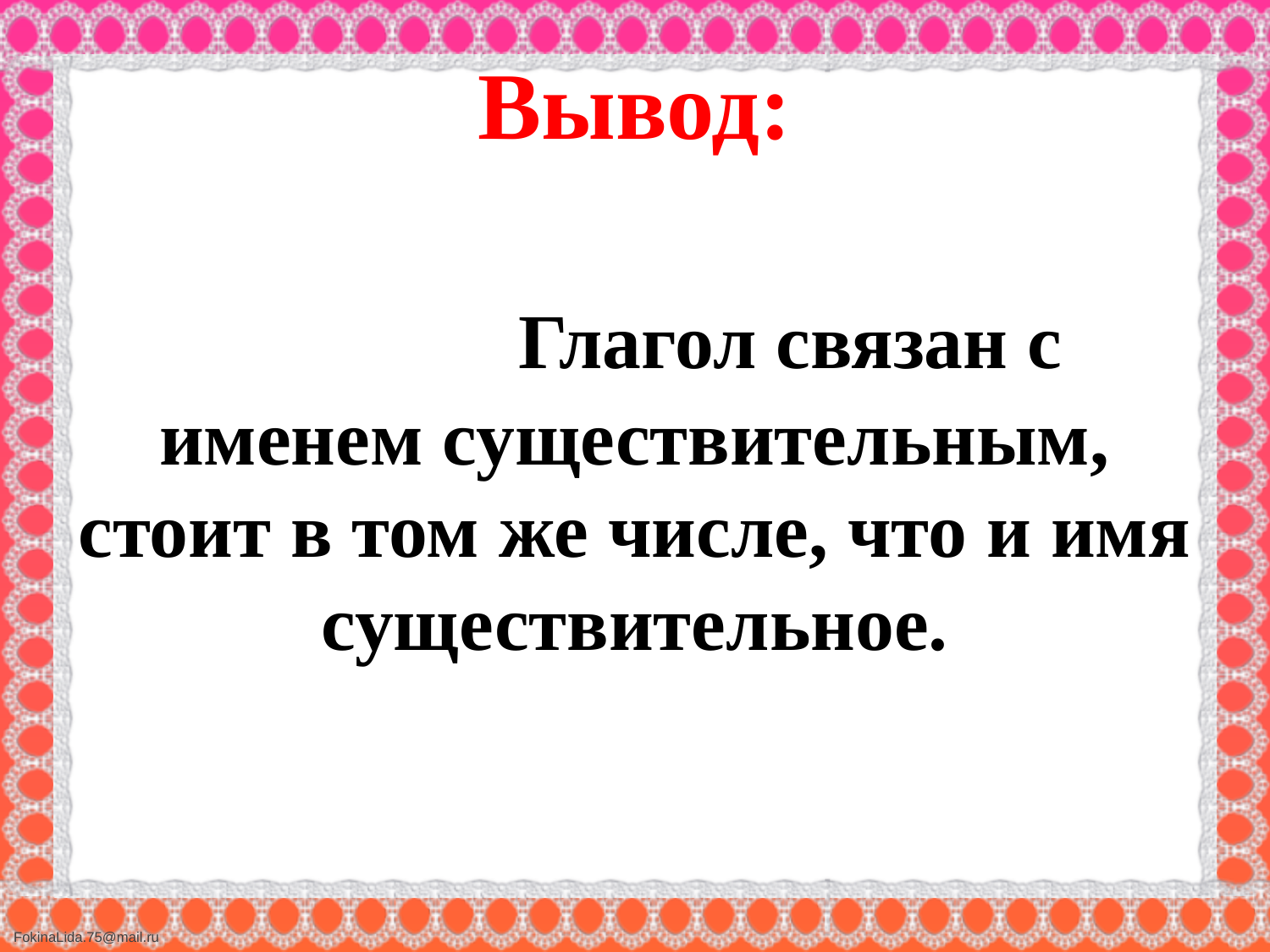

# Вывод: Глагол связан с именем существительным, стоит в том же числе, что и имя существительное.